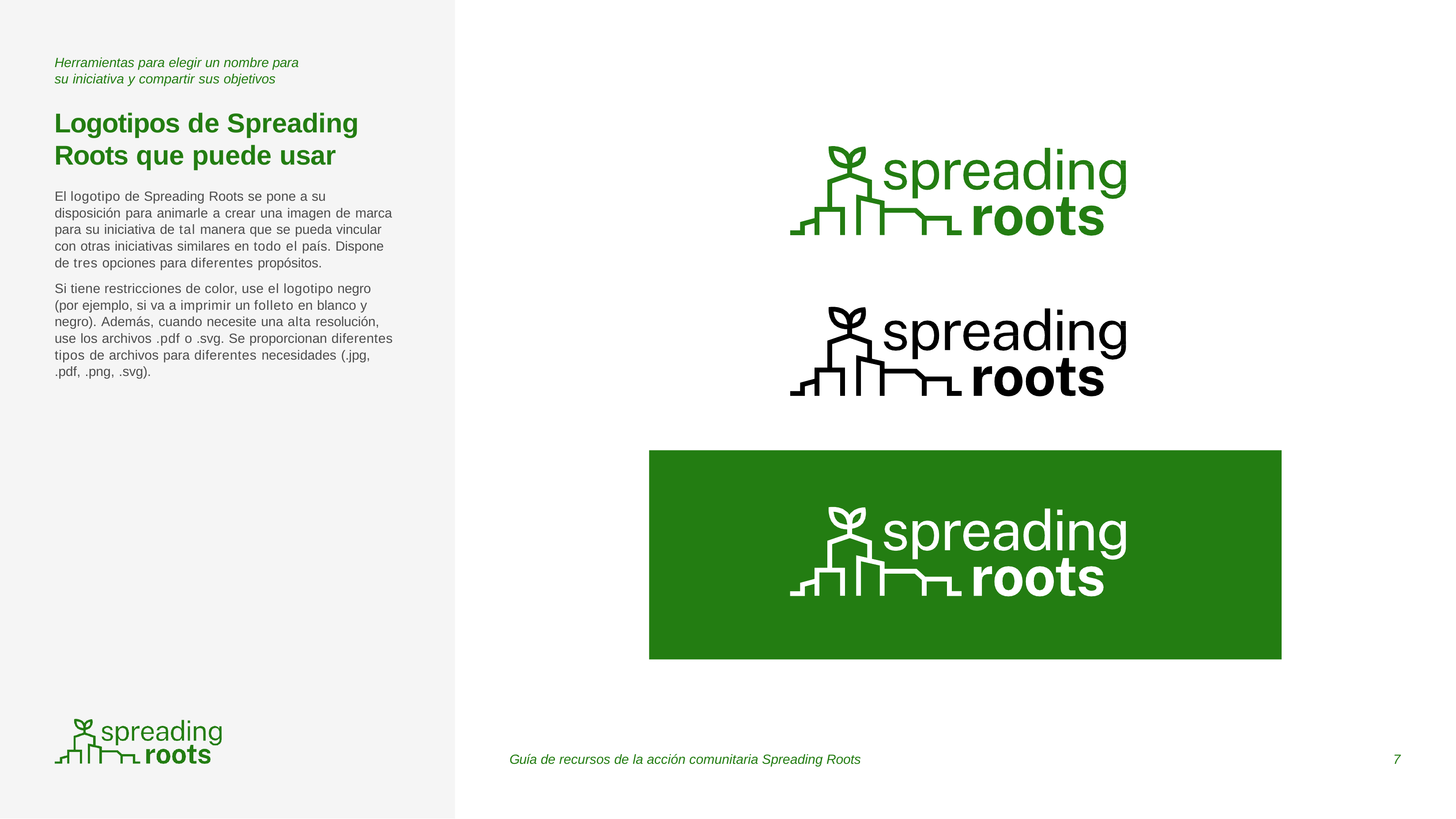

Herramientas para elegir un nombre para su iniciativa y compartir sus objetivos
# Logotipos de Spreading Roots que puede usar

El logotipo de Spreading Roots se pone a su disposición para animarle a crear una imagen de marca para su iniciativa de tal manera que se pueda vincular con otras iniciativas similares en todo el país. Dispone de tres opciones para diferentes propósitos.
Si tiene restricciones de color, use el logotipo negro (por ejemplo, si va a imprimir un folleto en blanco y negro). Además, cuando necesite una alta resolución, use los archivos .pdf o .svg. Se proporcionan diferentes tipos de archivos para diferentes necesidades (.jpg,
.pdf, .png, .svg).

Guía de recursos de la acción comunitaria Spreading Roots
7